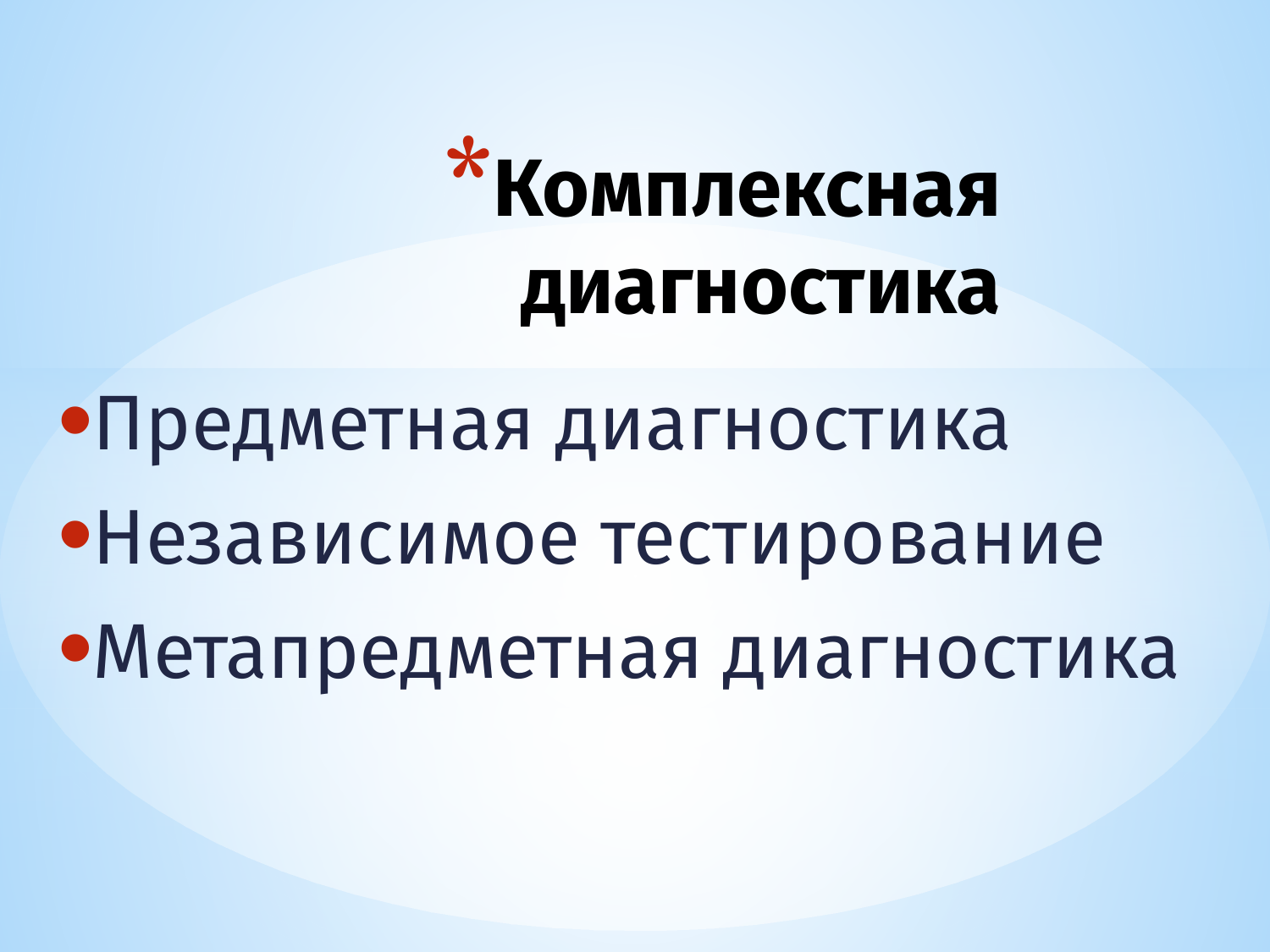

# Комплексная диагностика
Предметная диагностика
Независимое тестирование
Метапредметная диагностика